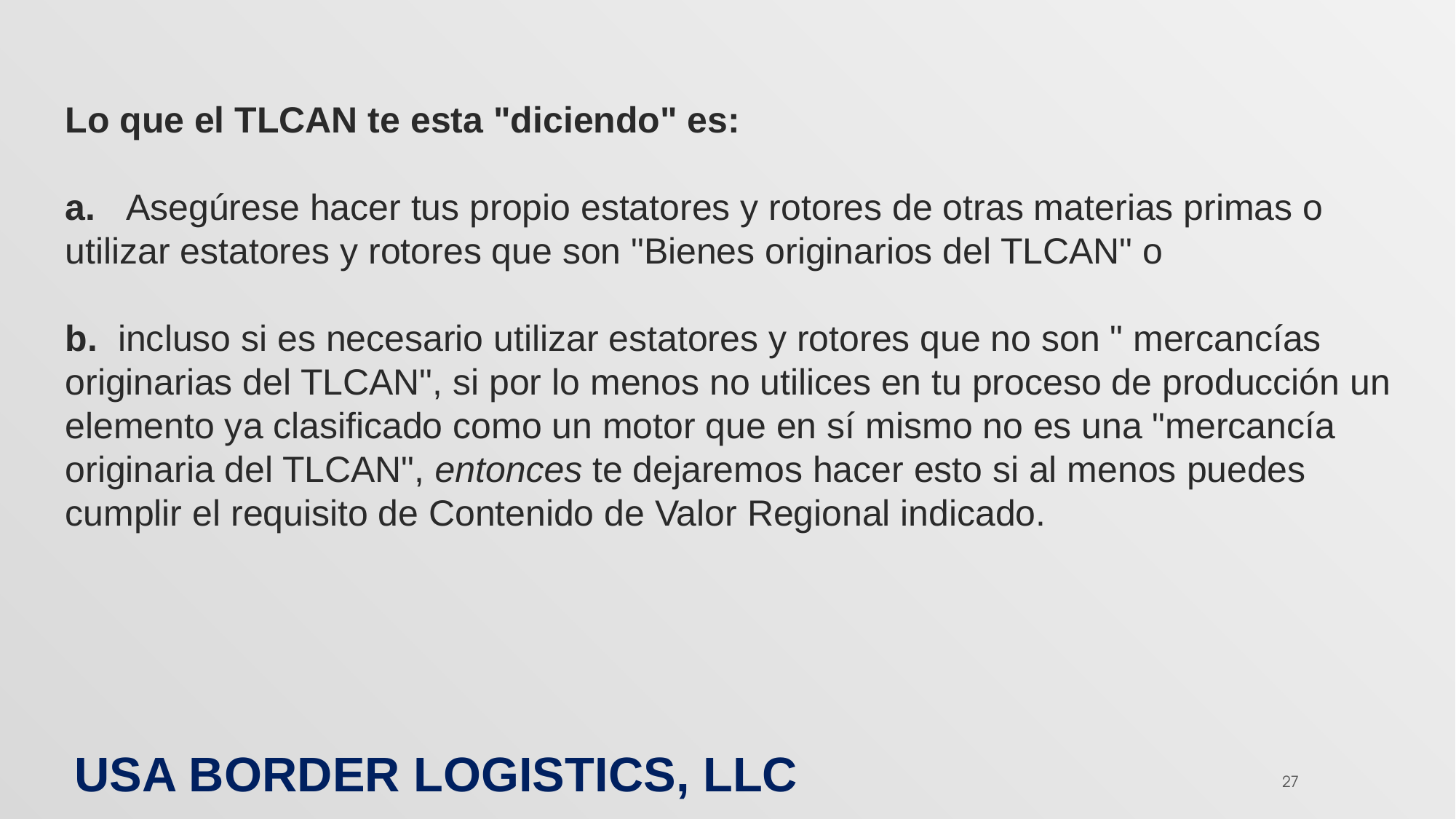

Lo que el TLCAN te esta "diciendo" es:
a.   Asegúrese hacer tus propio estatores y rotores de otras materias primas o utilizar estatores y rotores que son "Bienes originarios del TLCAN" o
b.  incluso si es necesario utilizar estatores y rotores que no son " mercancías originarias del TLCAN", si por lo menos no utilices en tu proceso de producción un elemento ya clasificado como un motor que en sí mismo no es una "mercancía originaria del TLCAN", entonces te dejaremos hacer esto si al menos puedes cumplir el requisito de Contenido de Valor Regional indicado.
USA Border logistics, llc
27